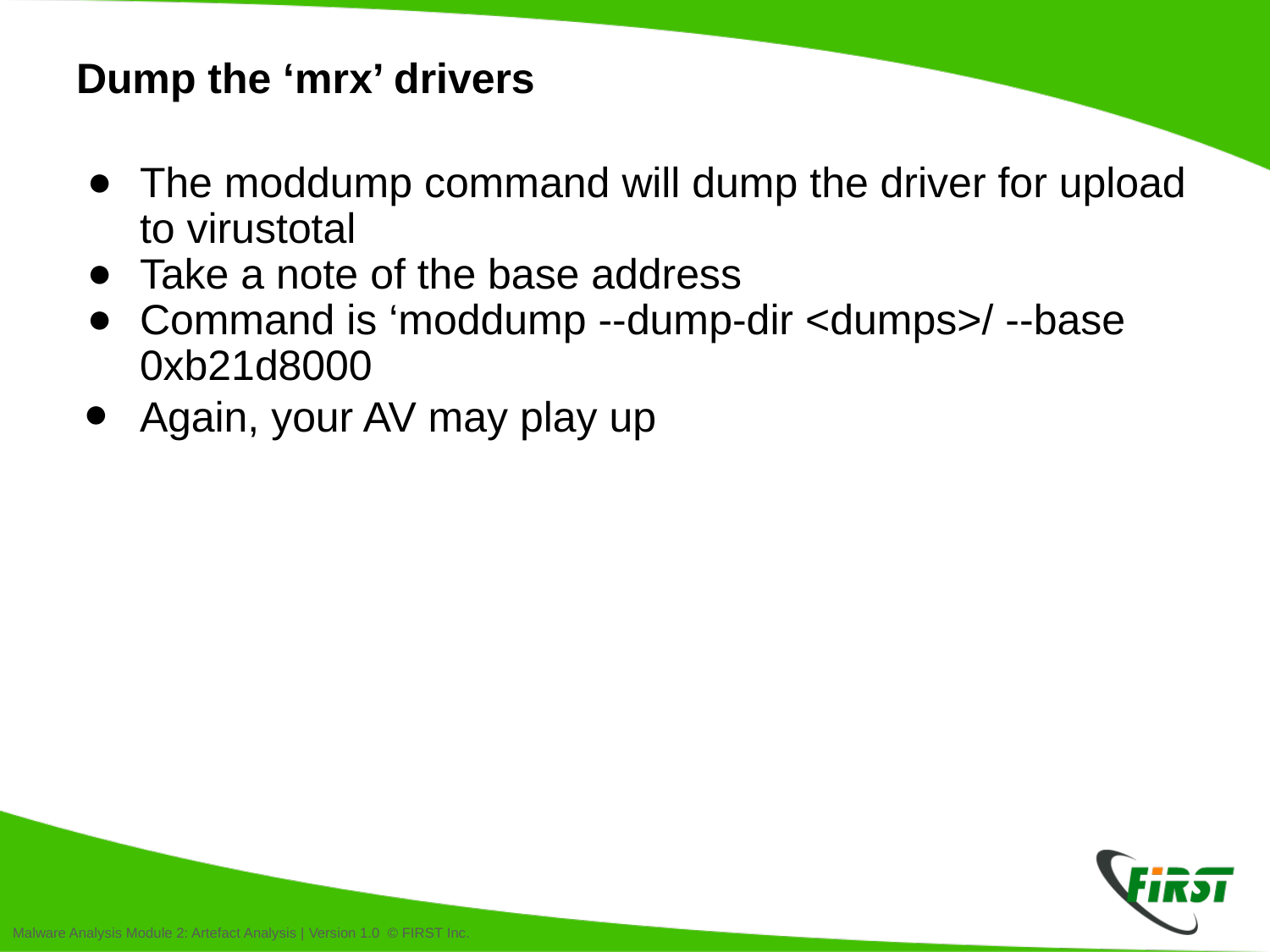

# Dump the ‘mrx’ drivers
The moddump command will dump the driver for upload to virustotal
Take a note of the base address
Command is ‘moddump --dump-dir <dumps>/ --base 0xb21d8000
Again, your AV may play up